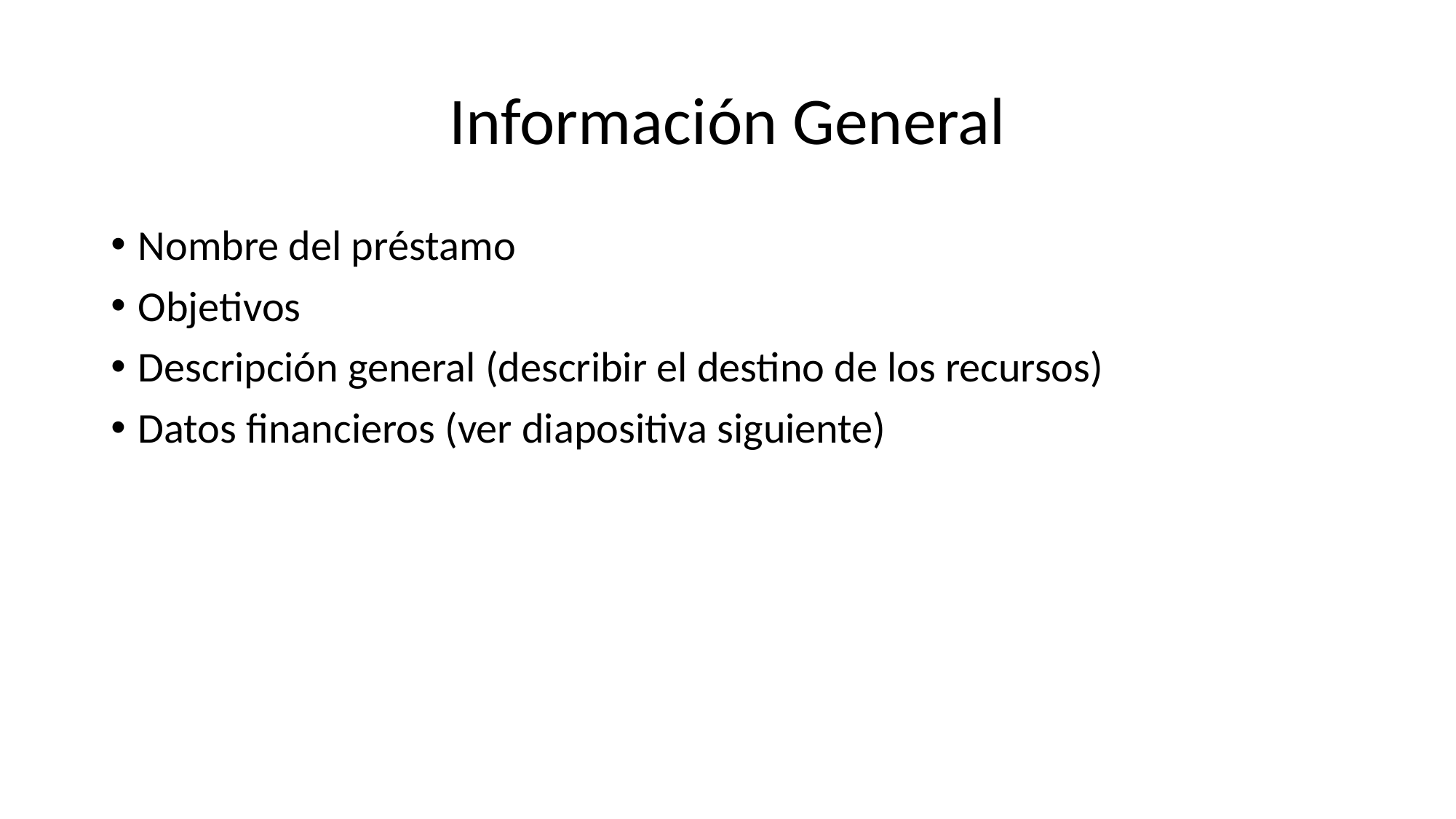

# Información General
Nombre del préstamo
Objetivos
Descripción general (describir el destino de los recursos)
Datos financieros (ver diapositiva siguiente)